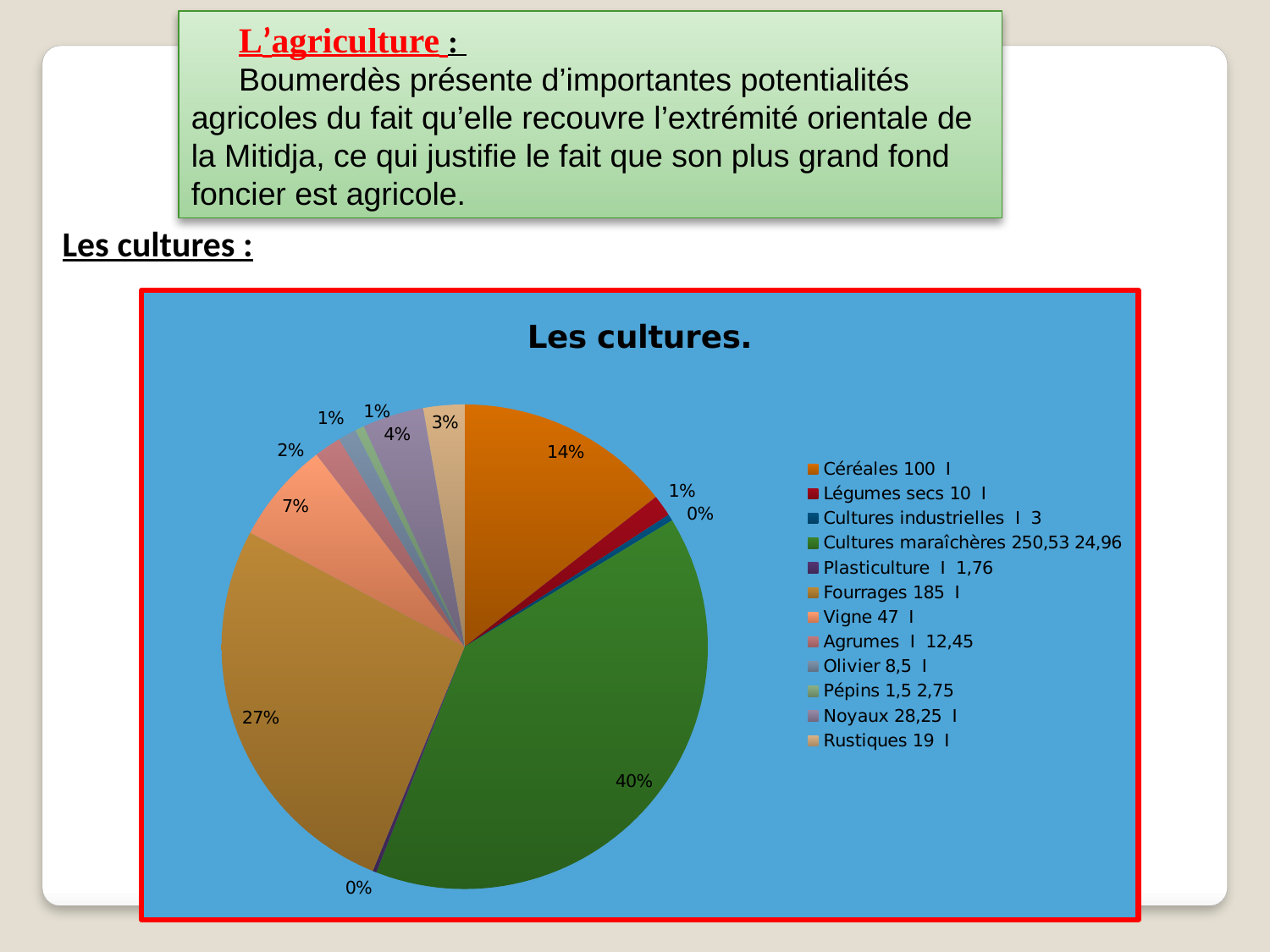

L’agriculture :
Boumerdès présente d’importantes potentialités agricoles du fait qu’elle recouvre l’extrémité orientale de la Mitidja, ce qui justifie le fait que son plus grand fond foncier est agricole.
Les cultures :

### Chart: Les cultures.

| Category |  |
|---|---|
|  I  | 100.0 |
|  I  | 10.0 |
| 3 | 3.0 |
| 24,96 | 275.48999999999955 |
| 1,76 | 1.76 |
|  I  | 185.0 |
|  I  | 47.0 |
| 12,45 | 12.450000000000006 |
|  I  | 8.5 |
| 2,75 | 4.25 |
|  I  | 28.25 |
|  I  | 19.0 |